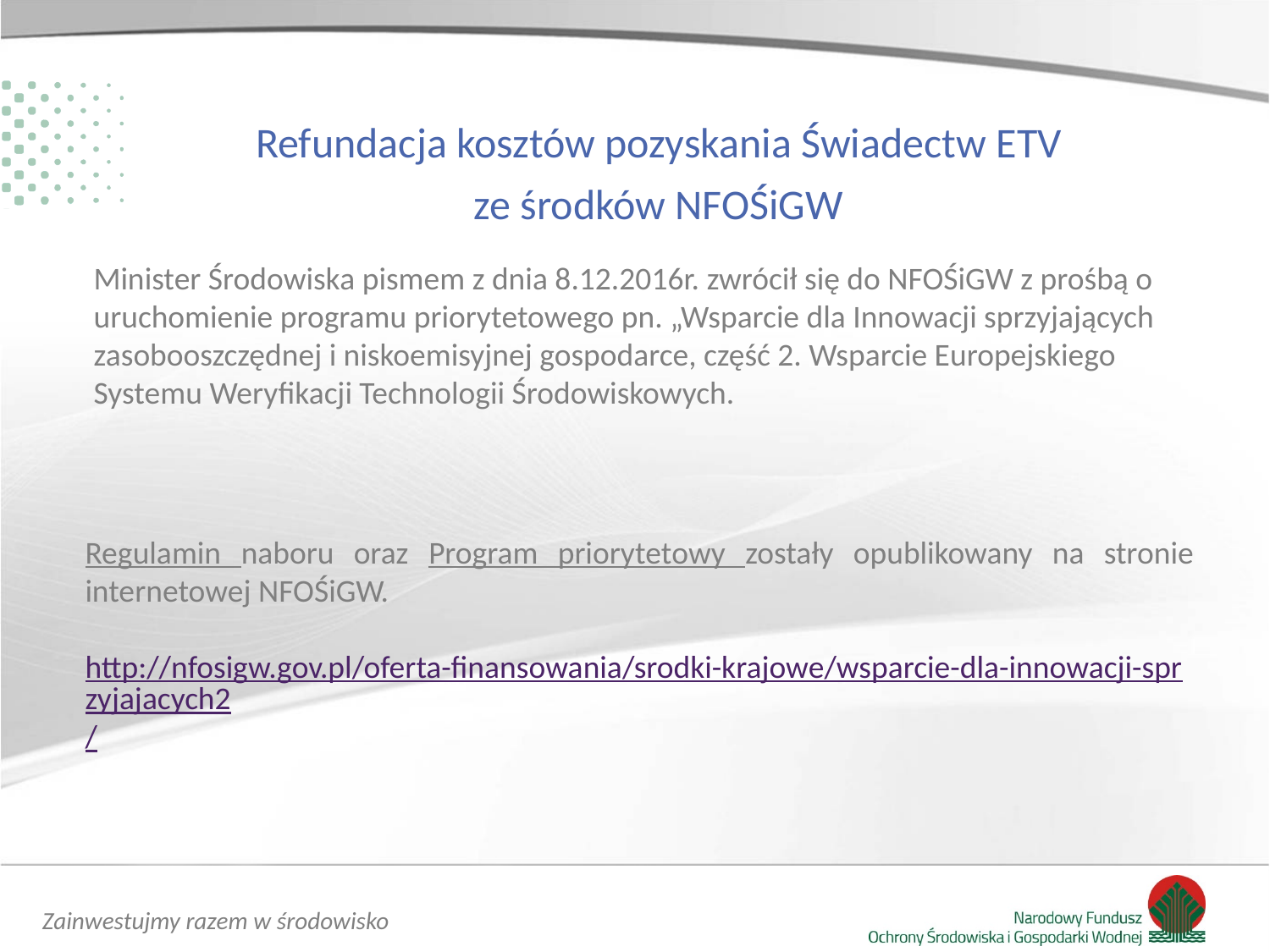

Refundacja kosztów pozyskania Świadectw ETV
ze środków NFOŚiGW
Cel  Programu

Minister Środowiska pismem z dnia 8.12.2016r. zwrócił się do NFOŚiGW z prośbą o  uruchomienie programu priorytetowego pn. „Wsparcie dla Innowacji sprzyjających zasobooszczędnej i niskoemisyjnej gospodarce, część 2. Wsparcie Europejskiego Systemu Weryfikacji Technologii Środowiskowych.
Regulamin naboru oraz Program priorytetowy zostały opublikowany na stronie internetowej NFOŚiGW.

http://nfosigw.gov.pl/oferta-finansowania/srodki-krajowe/wsparcie-dla-innowacji-sprzyjajacych2/